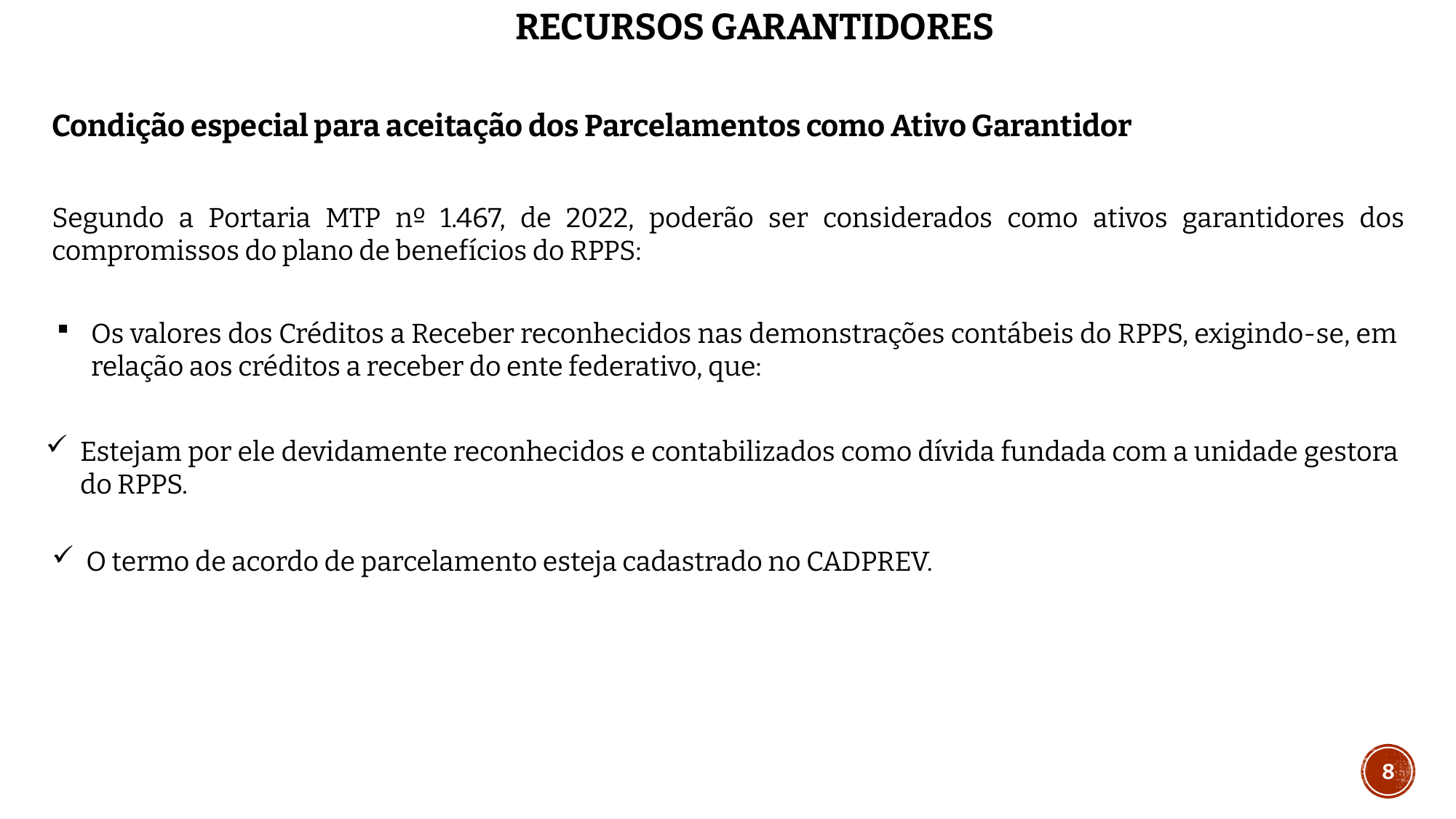

RECURSOS GARANTIDORES
Princípio Fundamental do RPPS - Equilíbrio Financeiro e Atuarial
Condição especial para aceitação dos Parcelamentos como Ativo Garantidor
Segundo a Portaria MTP nº 1.467, de 2022, poderão ser considerados como ativos garantidores dos compromissos do plano de benefícios do RPPS:
Os valores dos Créditos a Receber reconhecidos nas demonstrações contábeis do RPPS, exigindo-se, em relação aos créditos a receber do ente federativo, que:
Estejam por ele devidamente reconhecidos e contabilizados como dívida fundada com a unidade gestora do RPPS.
O termo de acordo de parcelamento esteja cadastrado no CADPREV.
8